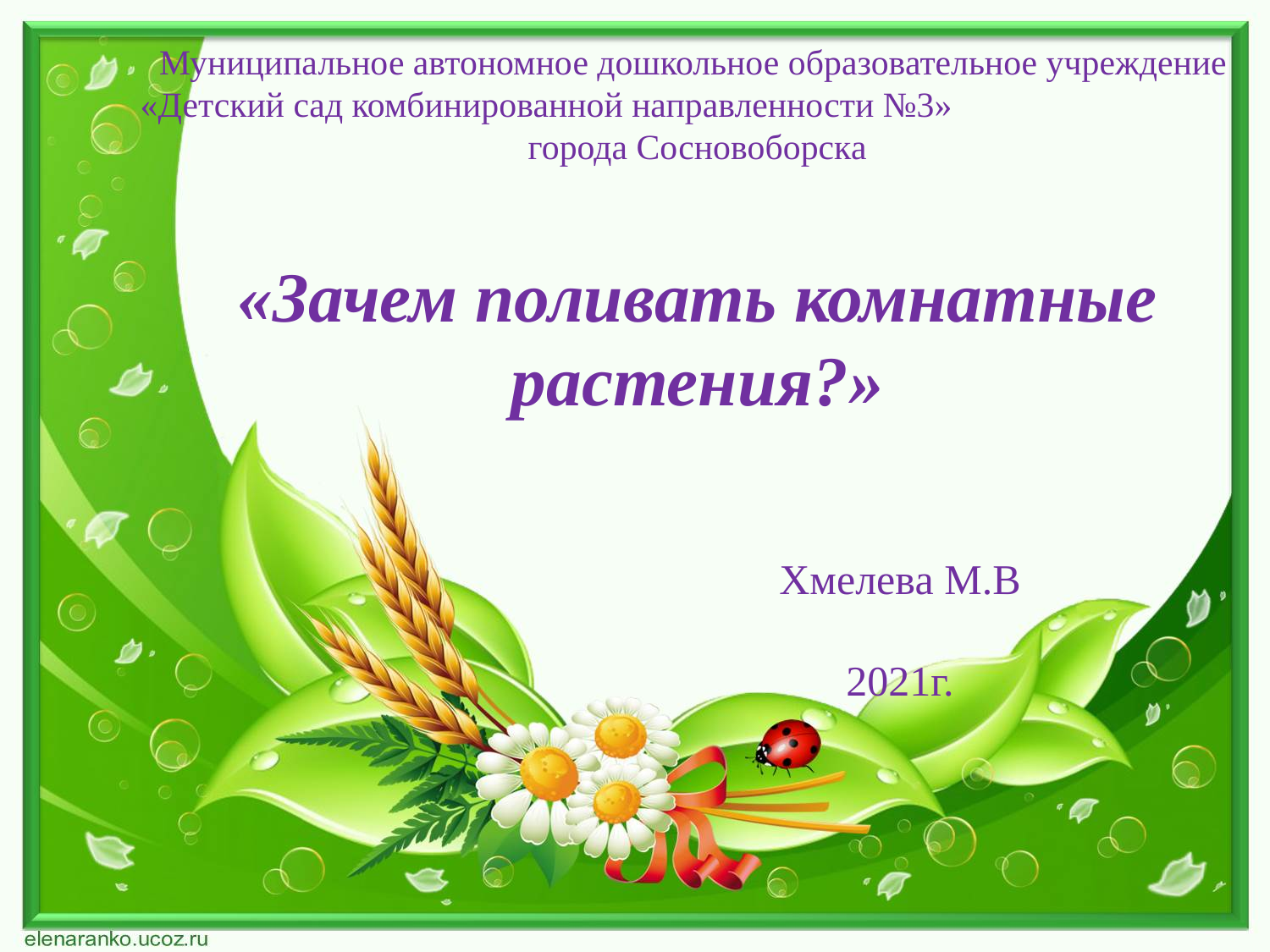

Муниципальное автономное дошкольное образовательное учреждение
«Детский сад комбинированной направленности №3»                                   города Сосновоборска

«Зачем поливать комнатные растения?»

Хмелева М.В

2021г.